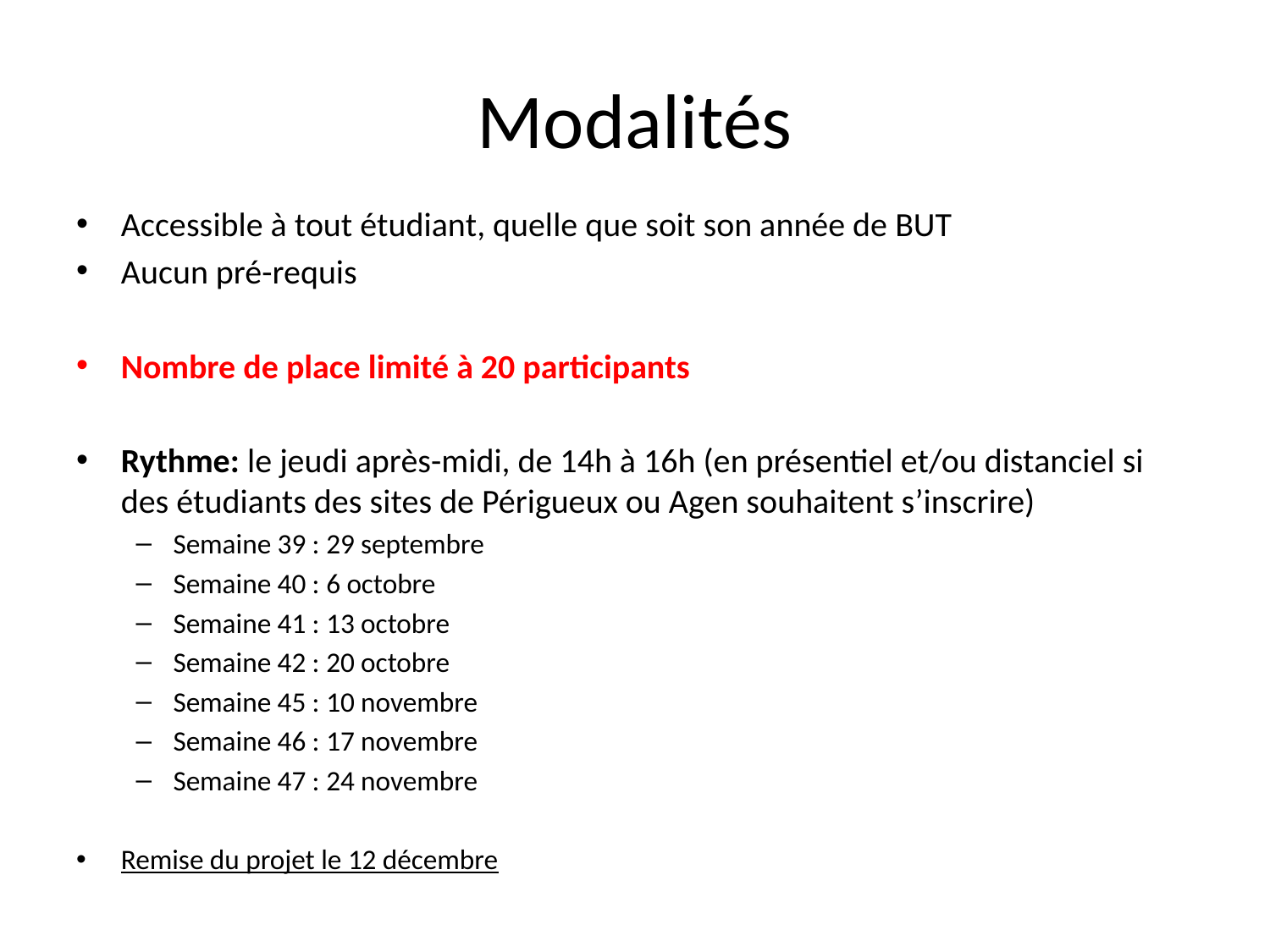

# Modalités
Accessible à tout étudiant, quelle que soit son année de BUT
Aucun pré-requis

Nombre de place limité à 20 participants

Rythme: le jeudi après-midi, de 14h à 16h (en présentiel et/ou distanciel si des étudiants des sites de Périgueux ou Agen souhaitent s’inscrire)
Semaine 39 : 29 septembre
Semaine 40 : 6 octobre
Semaine 41 : 13 octobre
Semaine 42 : 20 octobre
Semaine 45 : 10 novembre
Semaine 46 : 17 novembre
Semaine 47 : 24 novembre

Remise du projet le 12 décembre